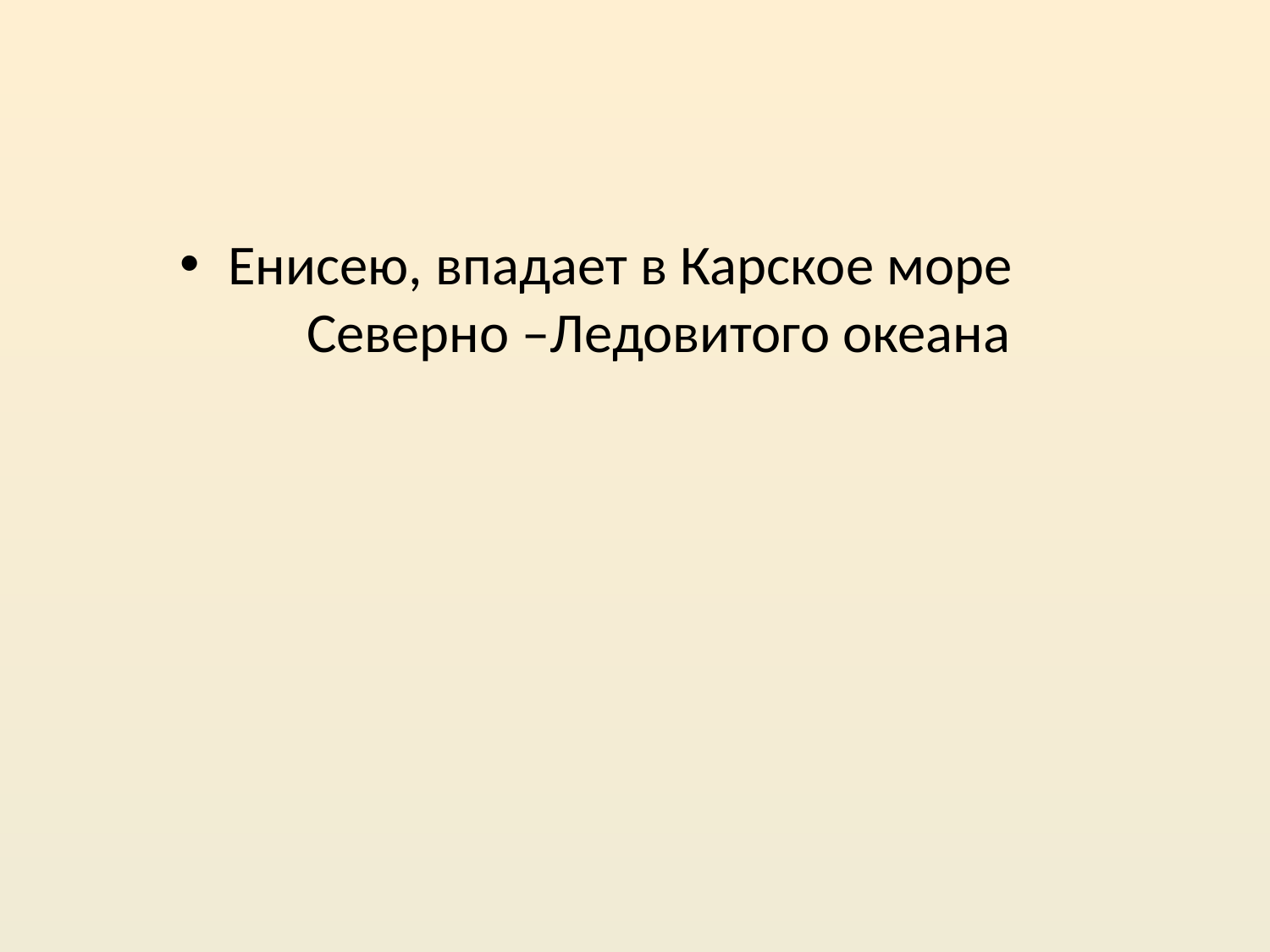

#
Енисею, впадает в Карское море       Северно –Ледовитого океана